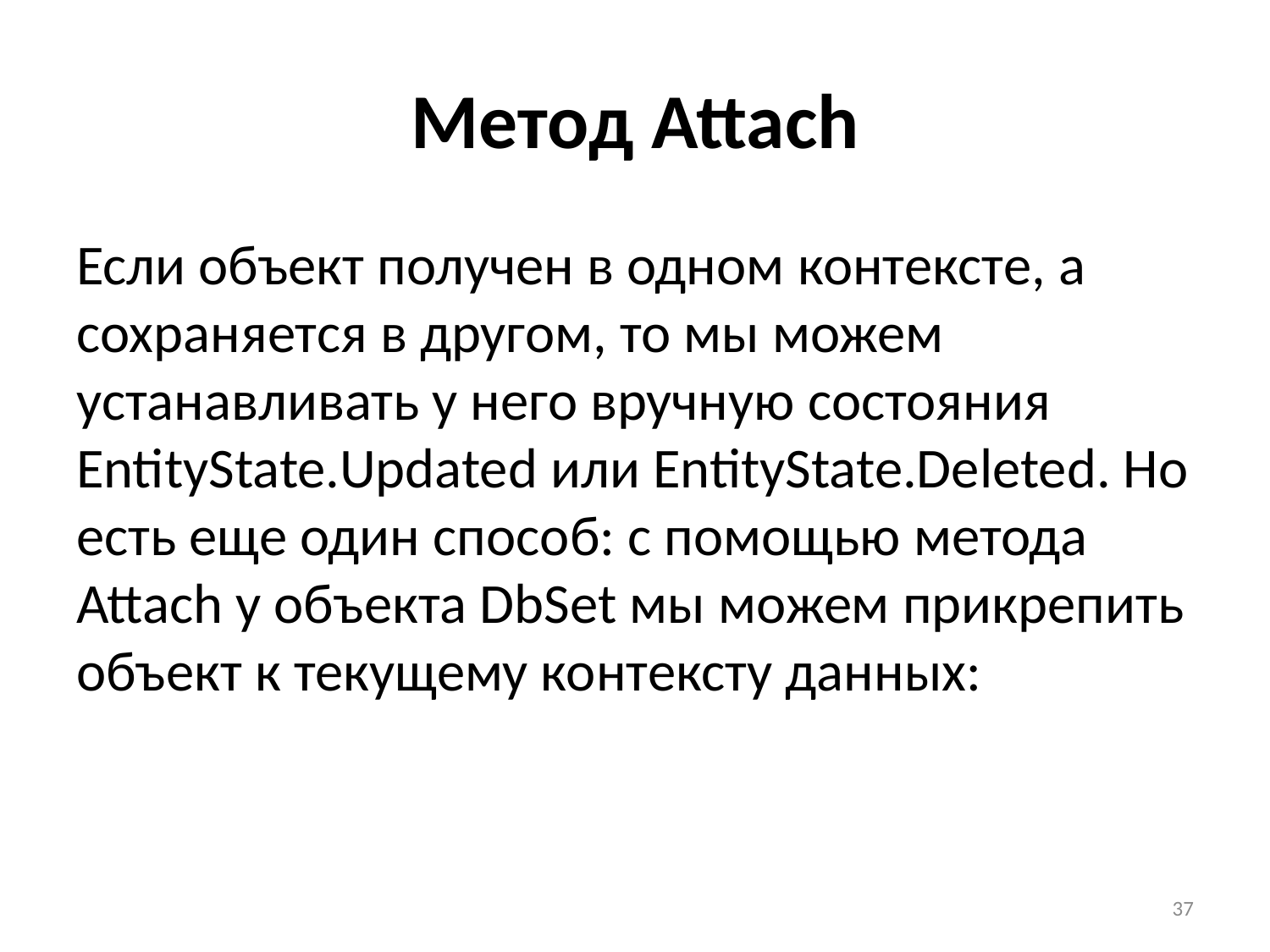

# Метод Attach
Если объект получен в одном контексте, а сохраняется в другом, то мы можем устанавливать у него вручную состояния EntityState.Updated или EntityState.Deleted. Но есть еще один способ: с помощью метода Attach у объекта DbSet мы можем прикрепить объект к текущему контексту данных:
37